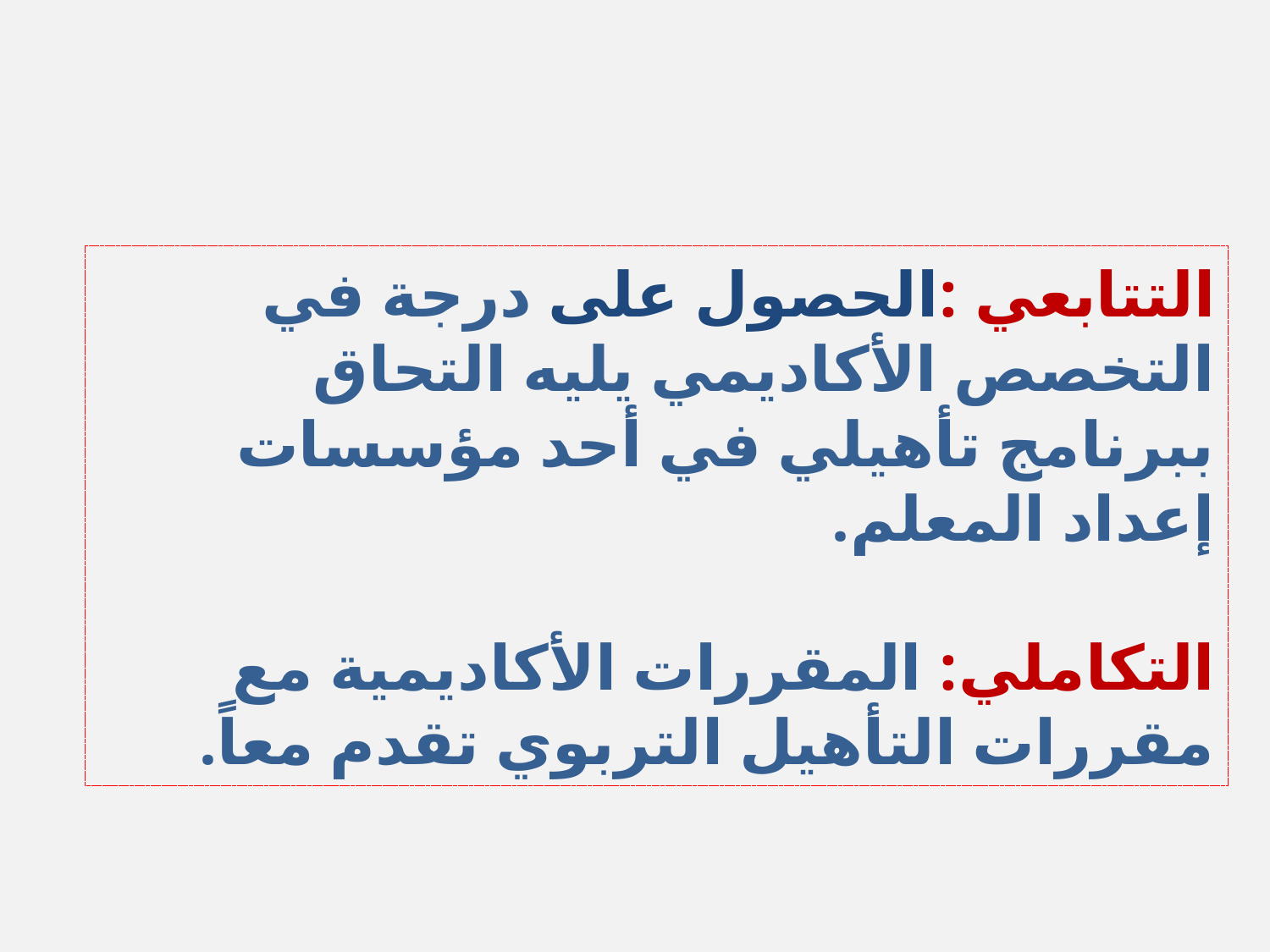

# التتابعي :الحصول على درجة في التخصص الأكاديمي يليه التحاق ببرنامج تأهيلي في أحد مؤسسات إعداد المعلم. التكاملي: المقررات الأكاديمية مع مقررات التأهيل التربوي تقدم معاً.